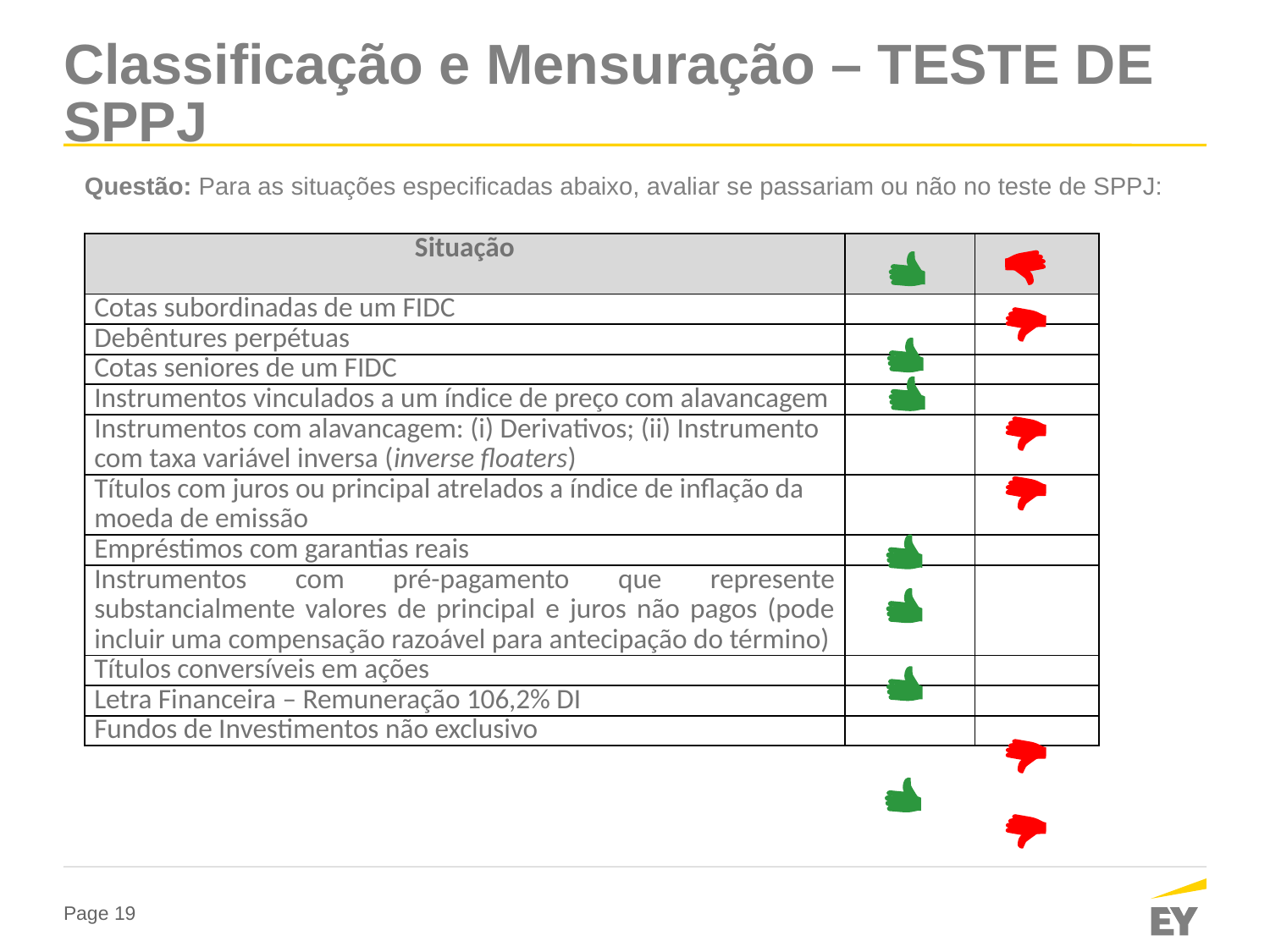

# Classificação e Mensuração – TESTE DE SPPJ

Questão: Para as situações especificadas abaixo, avaliar se passariam ou não no teste de SPPJ:

| Situação |  |  |
| --- | --- | --- |
| Cotas subordinadas de um FIDC |  |  |
| Debêntures perpétuas |  |  |
| Cotas seniores de um FIDC |  |  |
| Instrumentos vinculados a um índice de preço com alavancagem |  |  |
| Instrumentos com alavancagem: (i) Derivativos; (ii) Instrumento com taxa variável inversa (inverse floaters) |  |  |
| Títulos com juros ou principal atrelados a índice de inflação da moeda de emissão |  |  |
| Empréstimos com garantias reais |  |  |
| Instrumentos com pré-pagamento que represente substancialmente valores de principal e juros não pagos (pode incluir uma compensação razoável para antecipação do término) |  |  |
| Títulos conversíveis em ações |  |  |
| Letra Financeira – Remuneração 106,2% DI |  |  |
| Fundos de Investimentos não exclusivo |  |  |